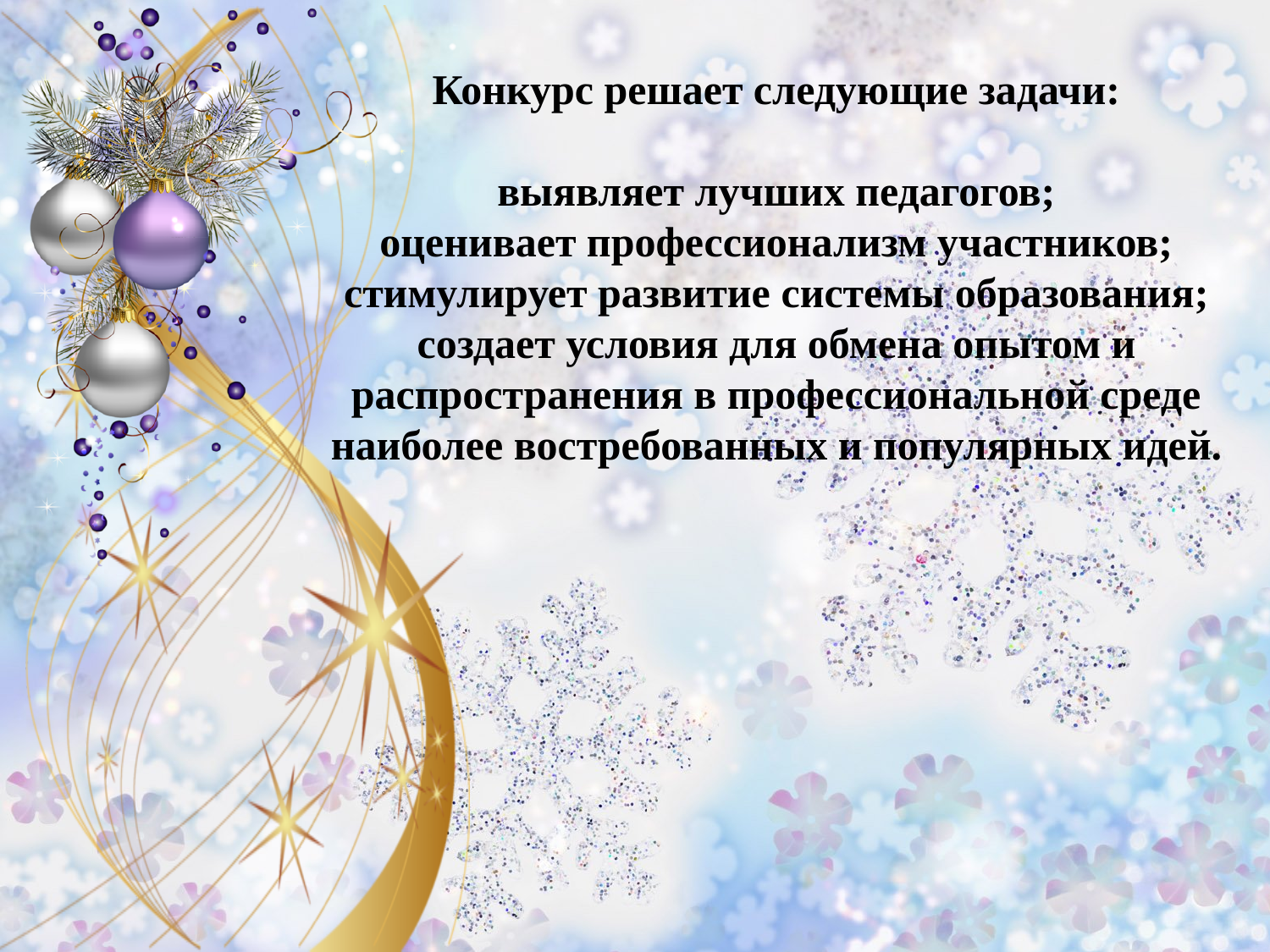

Конкурс решает следующие задачи:

выявляет лучших педагогов;
оценивает профессионализм участников;
стимулирует развитие системы образования;
создает условия для обмена опытом и распространения в профессиональной среде наиболее востребованных и популярных идей.